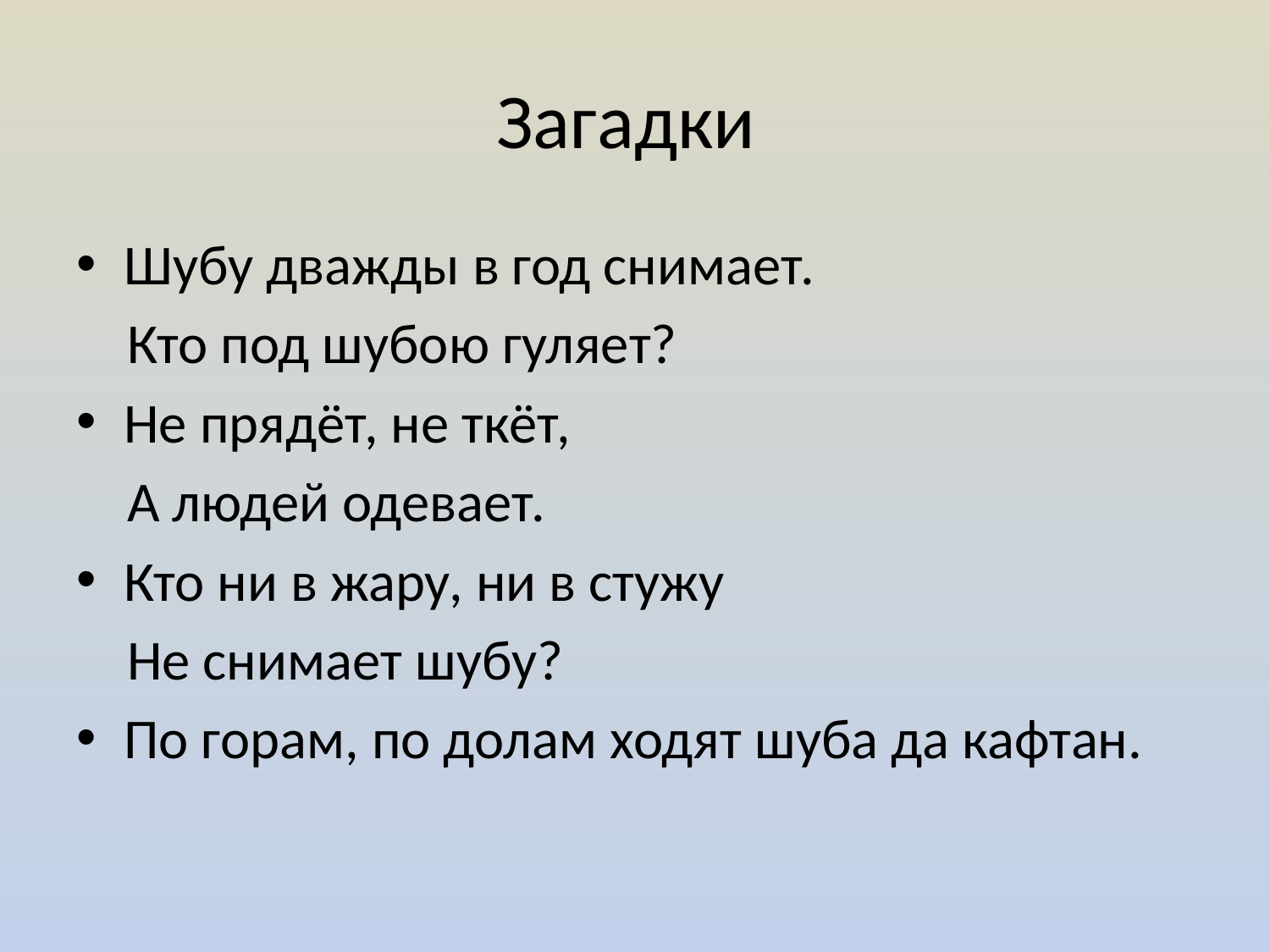

# Загадки
Шубу дважды в год снимает.
    Кто под шубою гуляет?
Не прядёт, не ткёт,
    А людей одевает.
Кто ни в жару, ни в стужу
    Не снимает шубу?
По горам, по долам ходят шуба да кафтан.